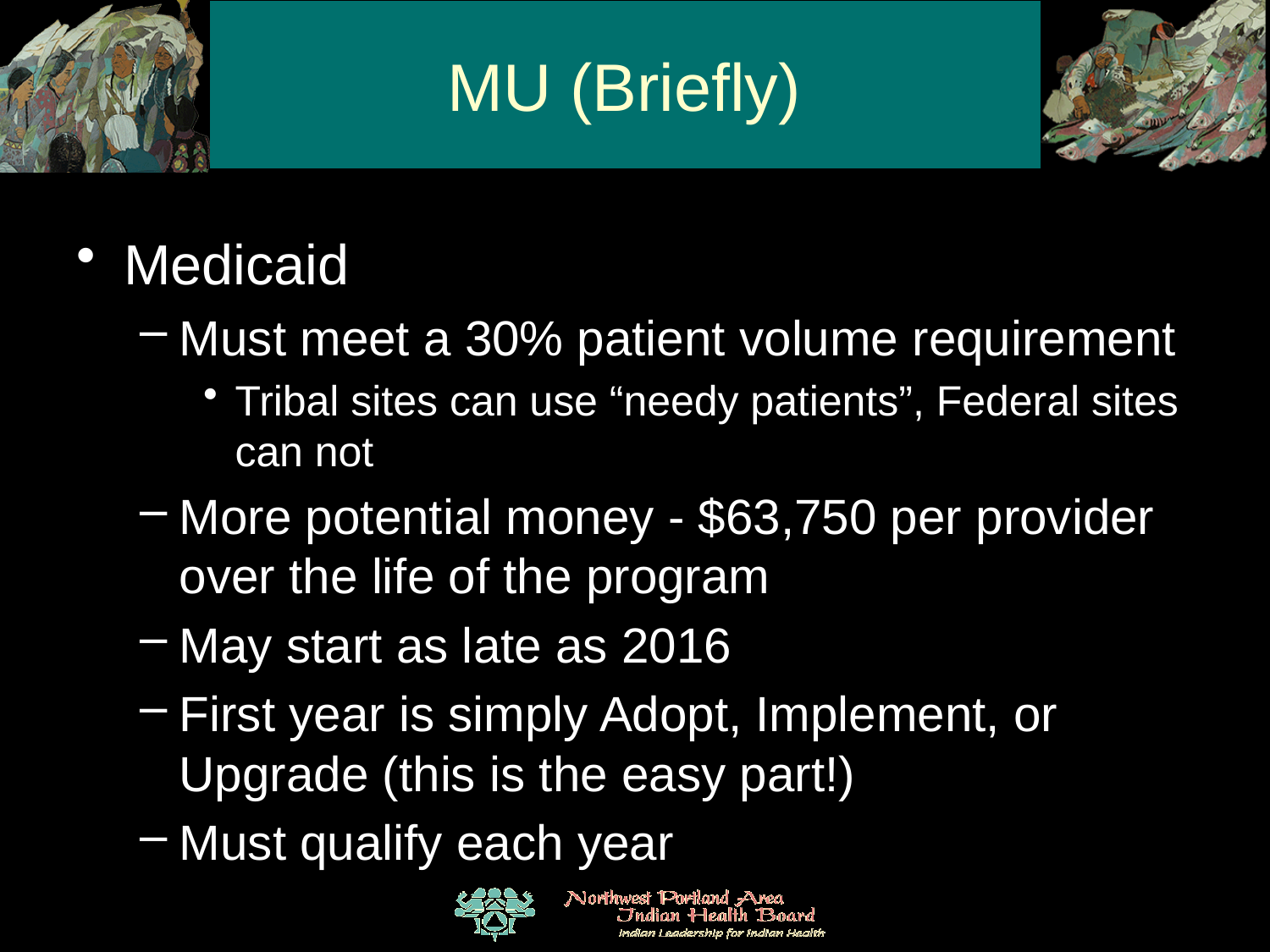

# MU (Briefly)
Medicaid
Must meet a 30% patient volume requirement
Tribal sites can use “needy patients”, Federal sites can not
More potential money - $63,750 per provider over the life of the program
May start as late as 2016
First year is simply Adopt, Implement, or Upgrade (this is the easy part!)
Must qualify each year